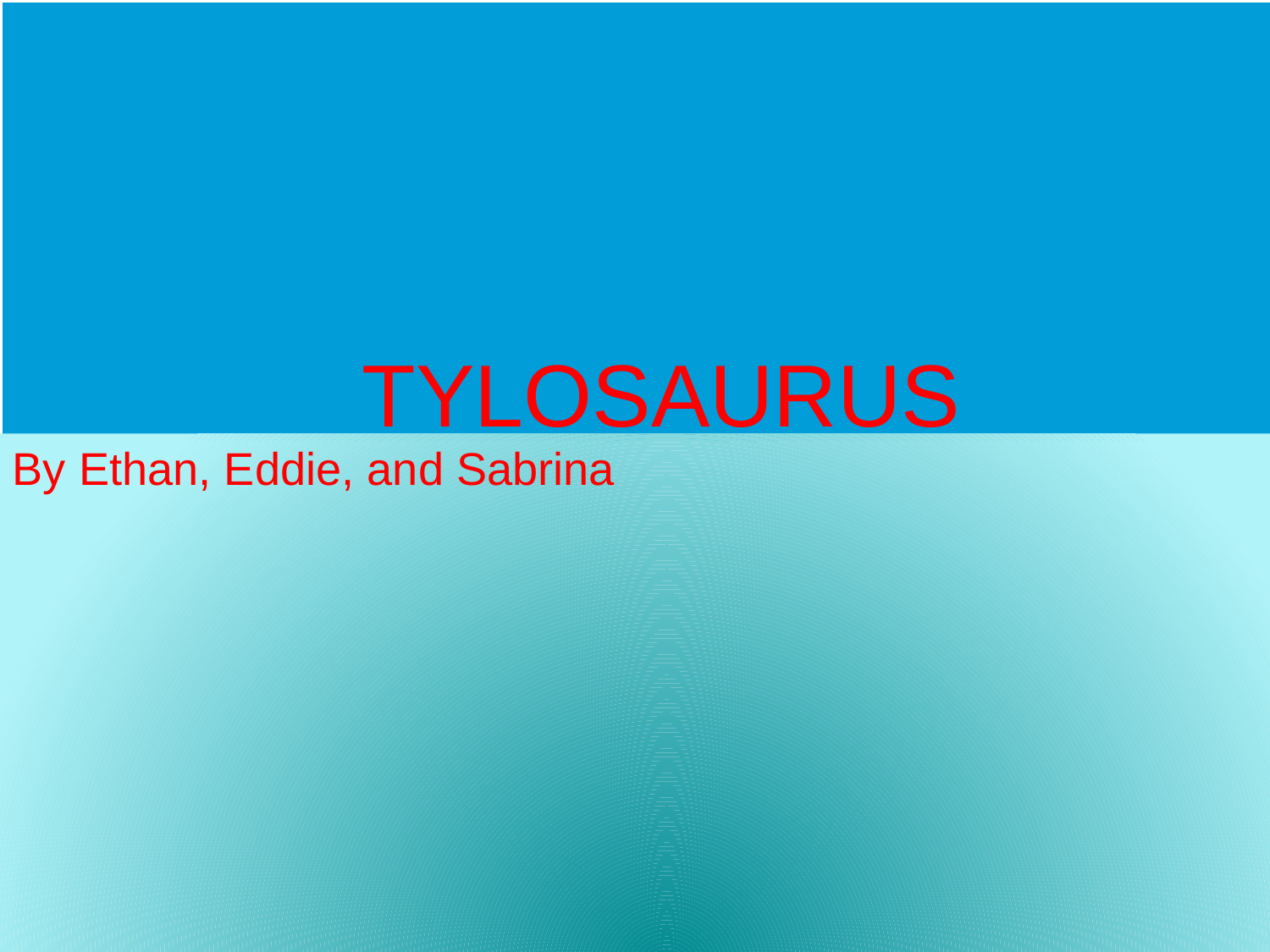

# TYLOSAURUS
By Ethan, Eddie, and Sabrina